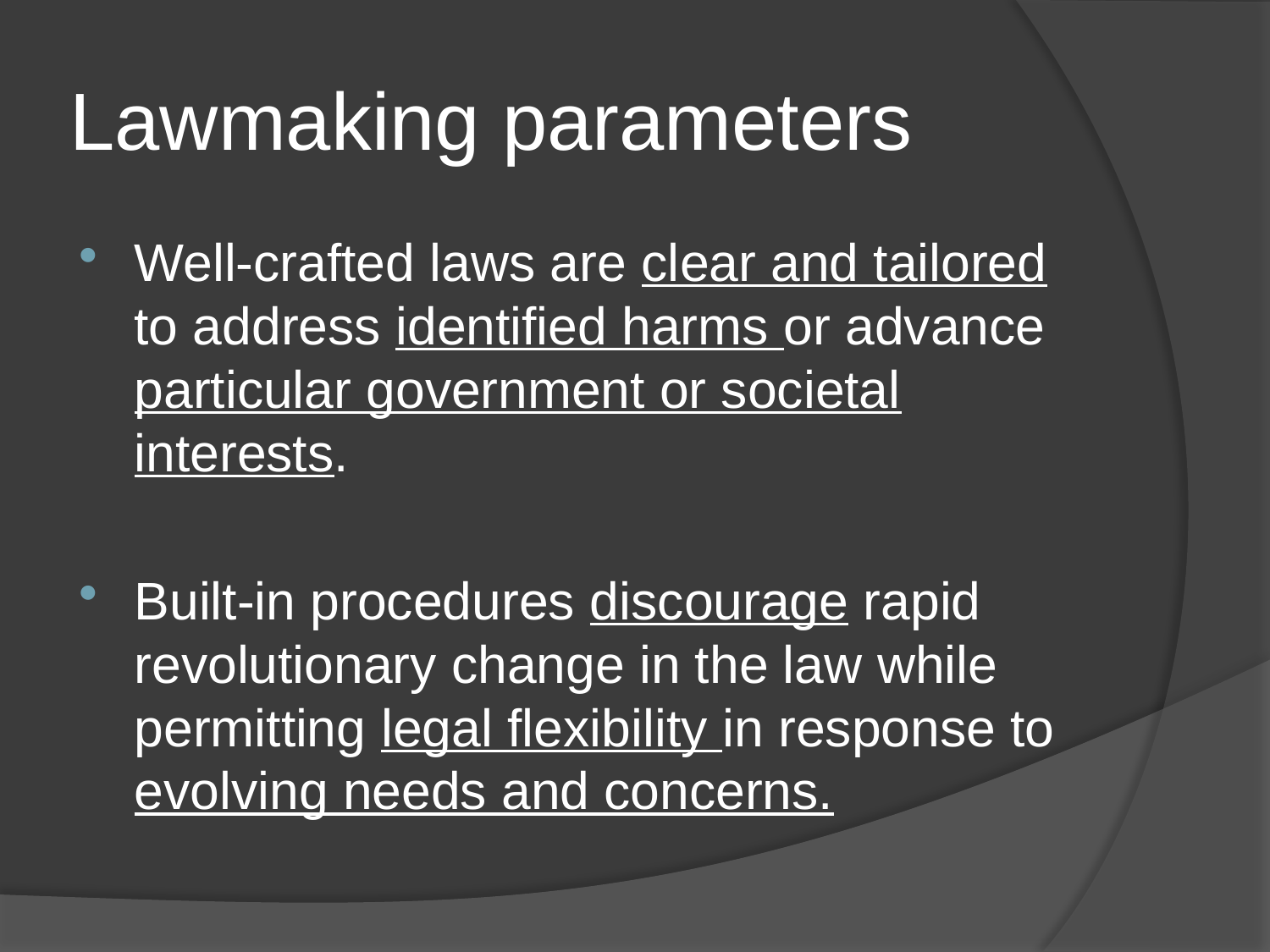

# Lawmaking parameters
Well-crafted laws are clear and tailored to address identified harms or advance particular government or societal interests.

Built-in procedures discourage rapid revolutionary change in the law while permitting legal flexibility in response to evolving needs and concerns.